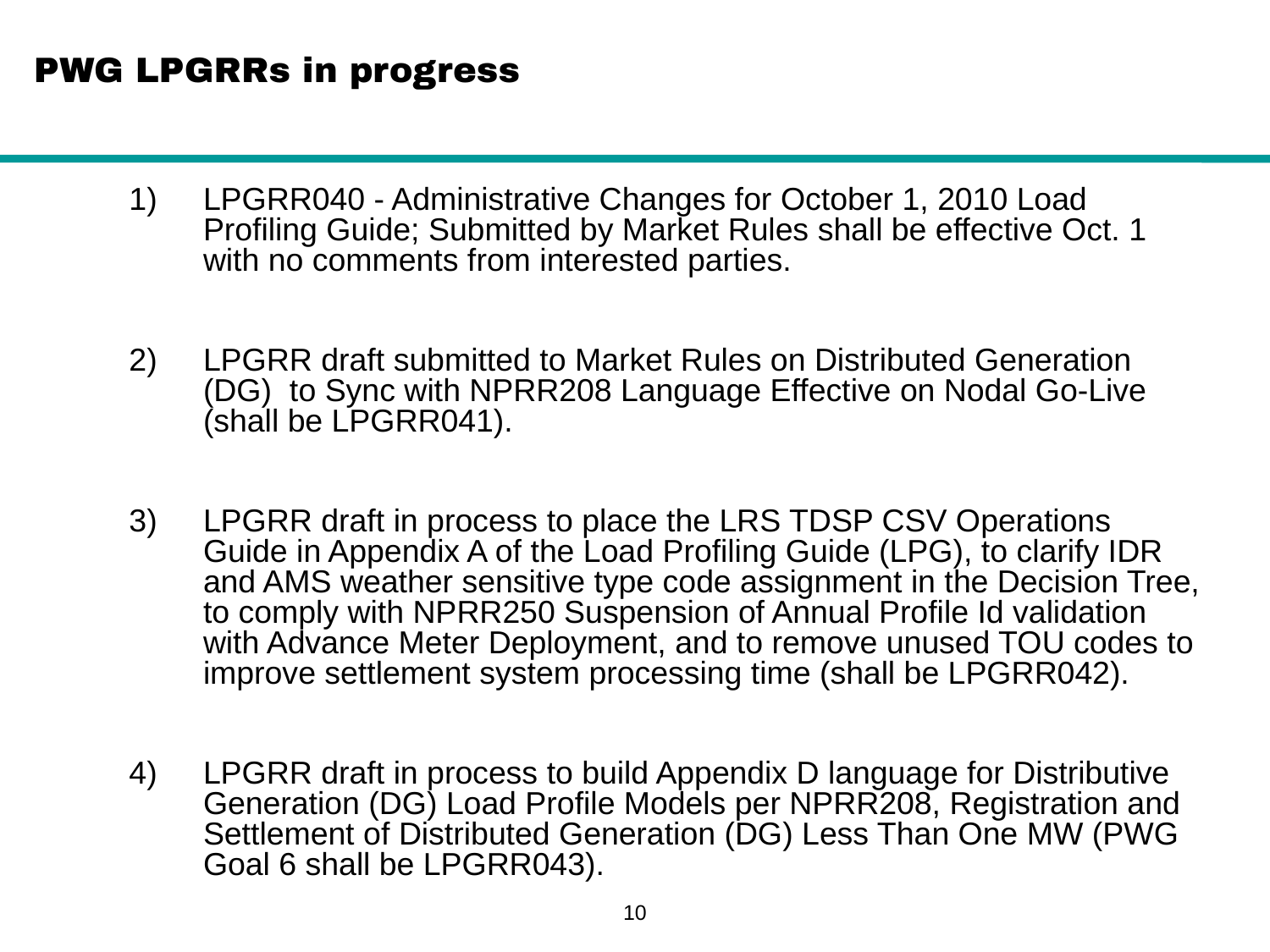

PWG LPGRRs in progress
LPGRR040 - Administrative Changes for October 1, 2010 Load Profiling Guide; Submitted by Market Rules shall be effective Oct. 1 with no comments from interested parties.

LPGRR draft submitted to Market Rules on Distributed Generation (DG)  to Sync with NPRR208 Language Effective on Nodal Go-Live (shall be LPGRR041).

LPGRR draft in process to place the LRS TDSP CSV Operations Guide in Appendix A of the Load Profiling Guide (LPG), to clarify IDR and AMS weather sensitive type code assignment in the Decision Tree, to comply with NPRR250 Suspension of Annual Profile Id validation with Advance Meter Deployment, and to remove unused TOU codes to improve settlement system processing time (shall be LPGRR042).

LPGRR draft in process to build Appendix D language for Distributive Generation (DG) Load Profile Models per NPRR208, Registration and Settlement of Distributed Generation (DG) Less Than One MW (PWG Goal 6 shall be LPGRR043).

10